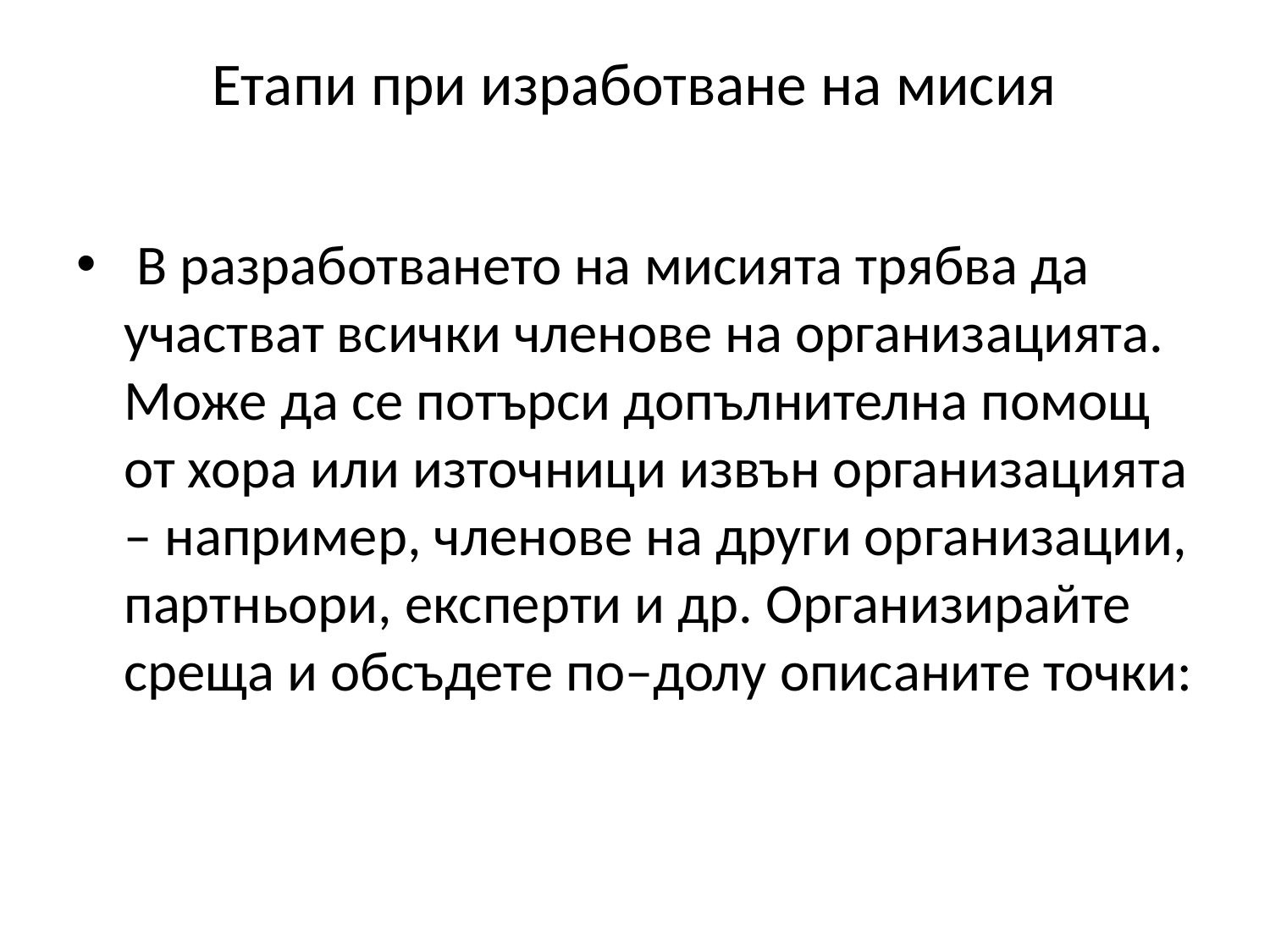

# Етапи при изработване на мисия
 В разработването на мисията трябва да участват всички членове на организацията. Може да се потърси допълнителна помощ от хора или източници извън организацията – например, членове на други организации, партньори, експерти и др. Организирайте среща и обсъдете по–долу описаните точки: